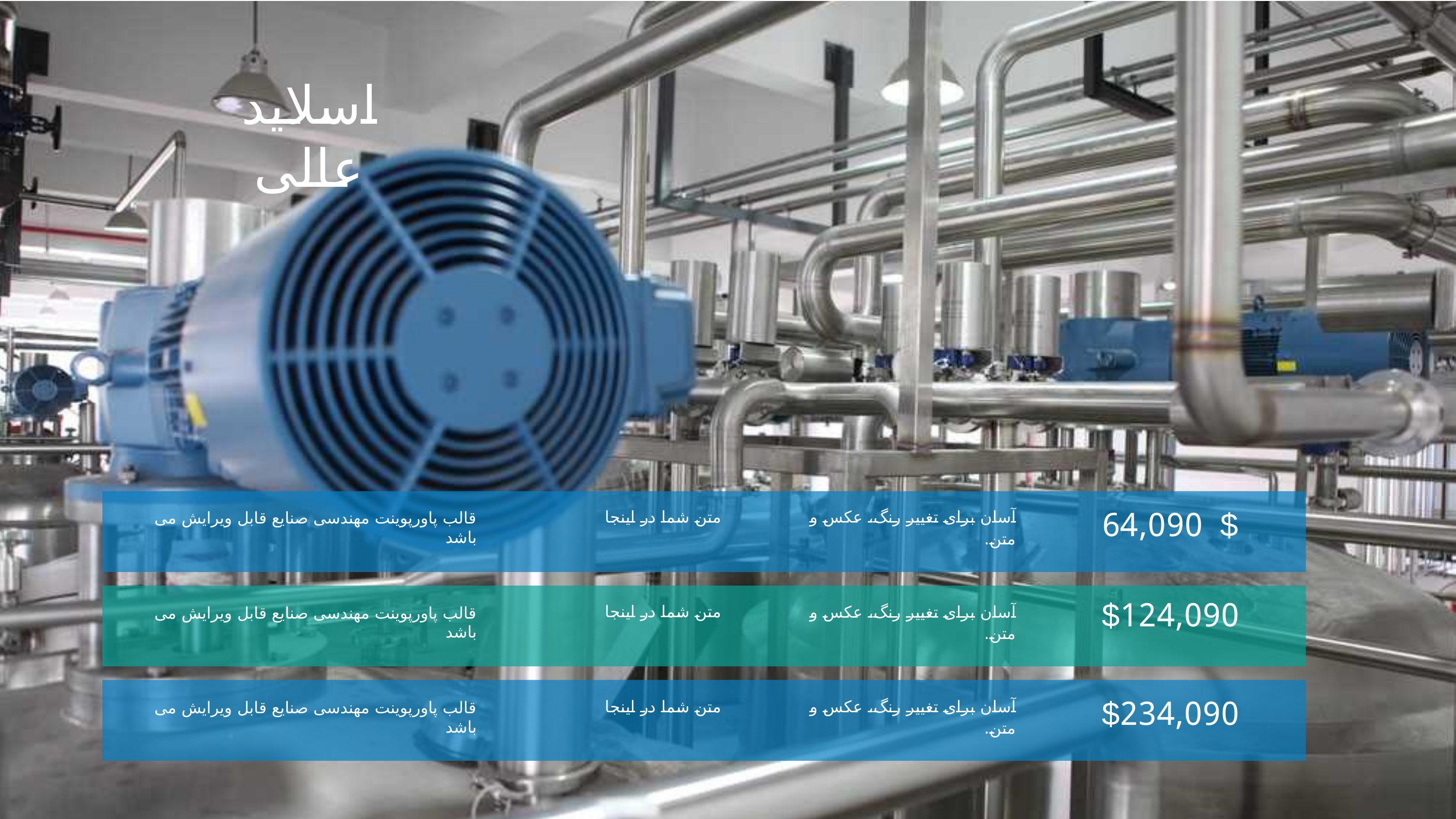

اسلاید
عالی

$  64,090
آسان برای تغییر رنگ، عکس و متن.
متن شما در اینجا
قالب پاورپوینت مهندسی صنایع قابل ویرایش می باشد

$124,090
آسان برای تغییر رنگ، عکس و متن.
متن شما در اینجا
قالب پاورپوینت مهندسی صنایع قابل ویرایش می باشد

$234,090
آسان برای تغییر رنگ، عکس و متن.
متن شما در اینجا
قالب پاورپوینت مهندسی صنایع قابل ویرایش می باشد